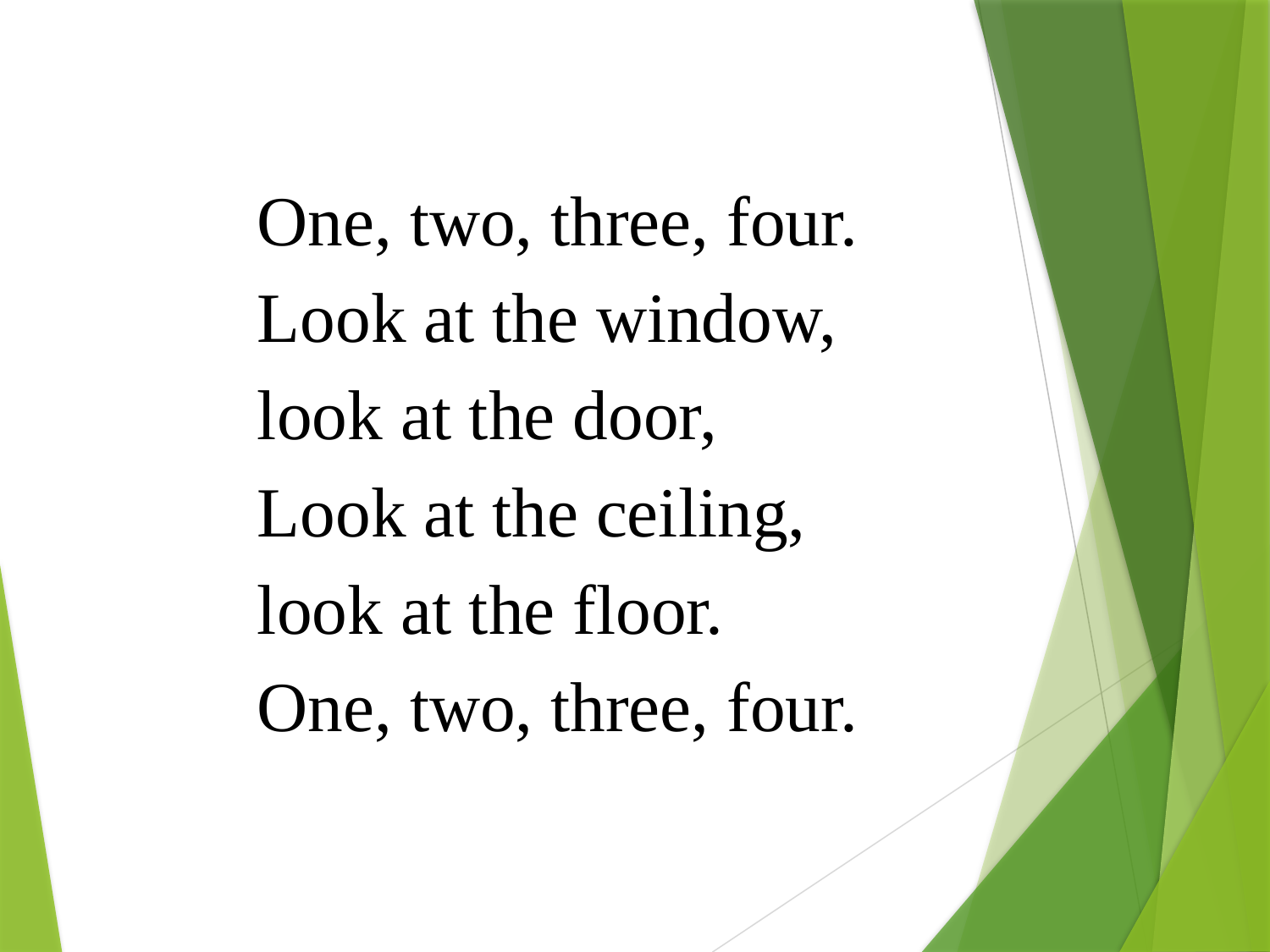

One, two, three, four.
Look at the window, look at the door,
Look at the ceiling, look at the floor.
One, two, three, four.